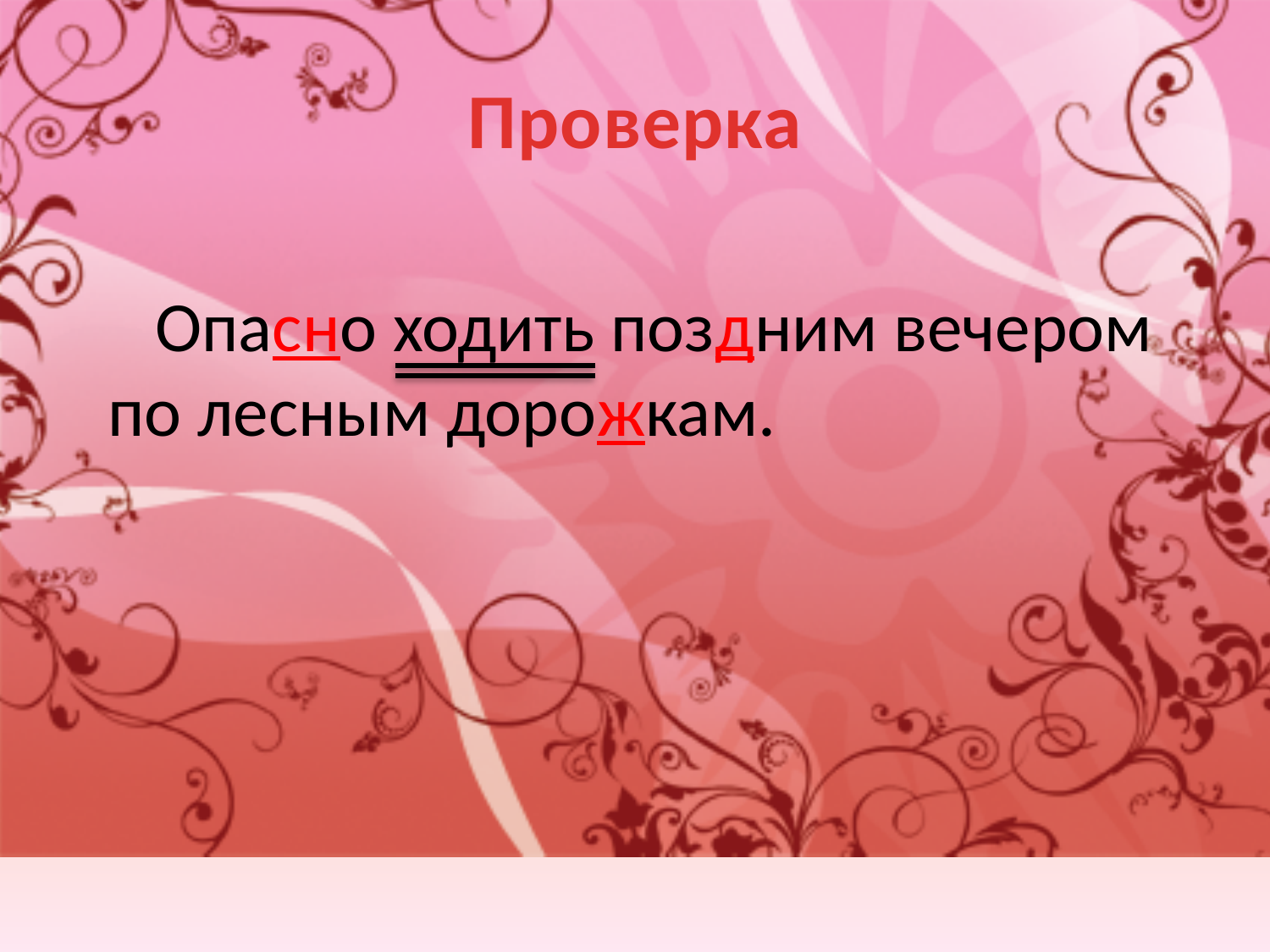

# Проверка

   Опасно ходить поздним вечером по лесным дорожкам.